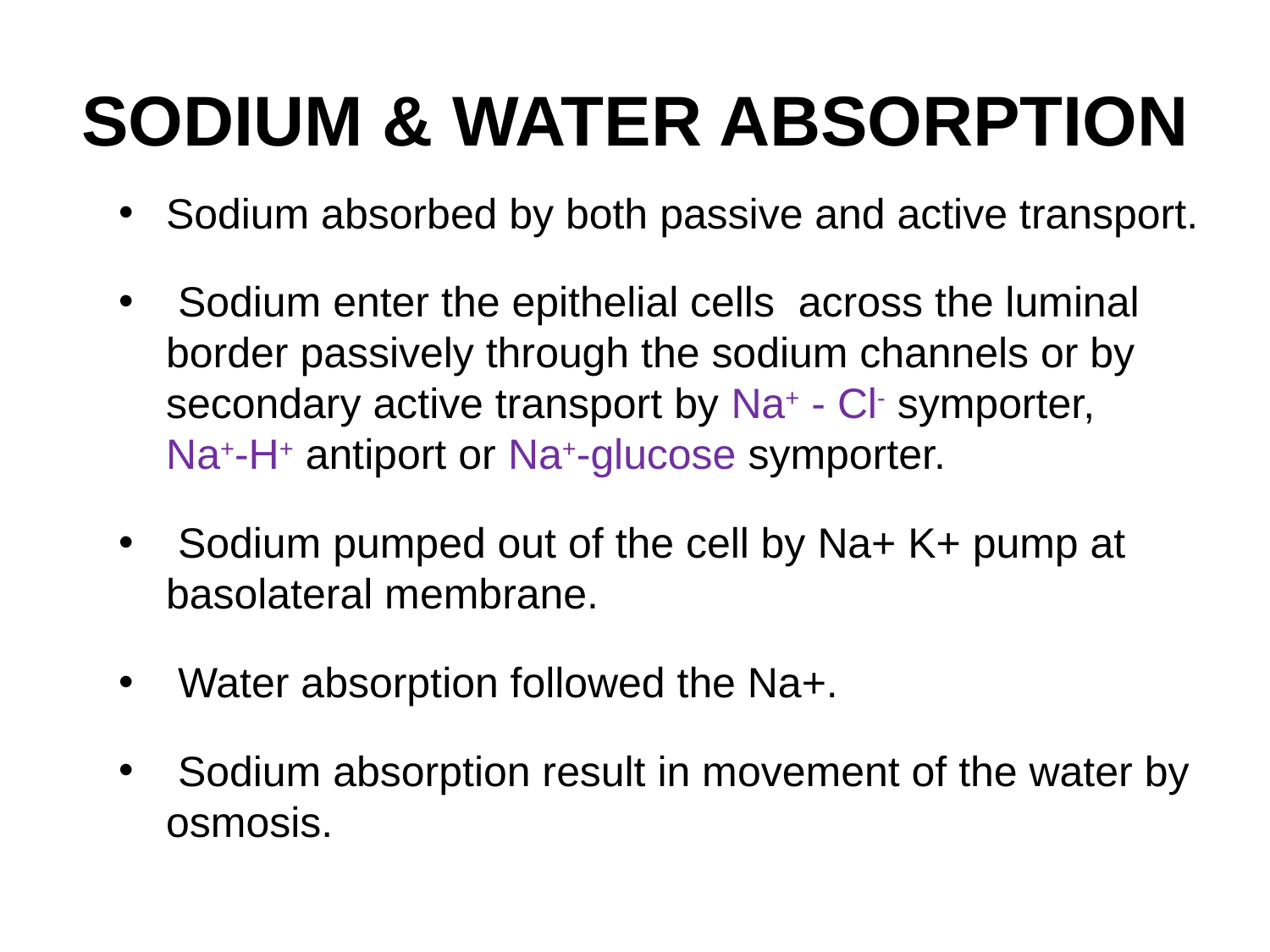

# Sodium & Water Absorption
Sodium absorbed by both passive and active transport.

 Sodium enter the epithelial cells  across the luminal border passively through the sodium channels or by secondary active transport by Na+ - Cl- symporter,     Na+-H+ antiport or Na+-glucose symporter.

 Sodium pumped out of the cell by Na+ K+ pump at basolateral membrane.

 Water absorption followed the Na+.

 Sodium absorption result in movement of the water by osmosis.